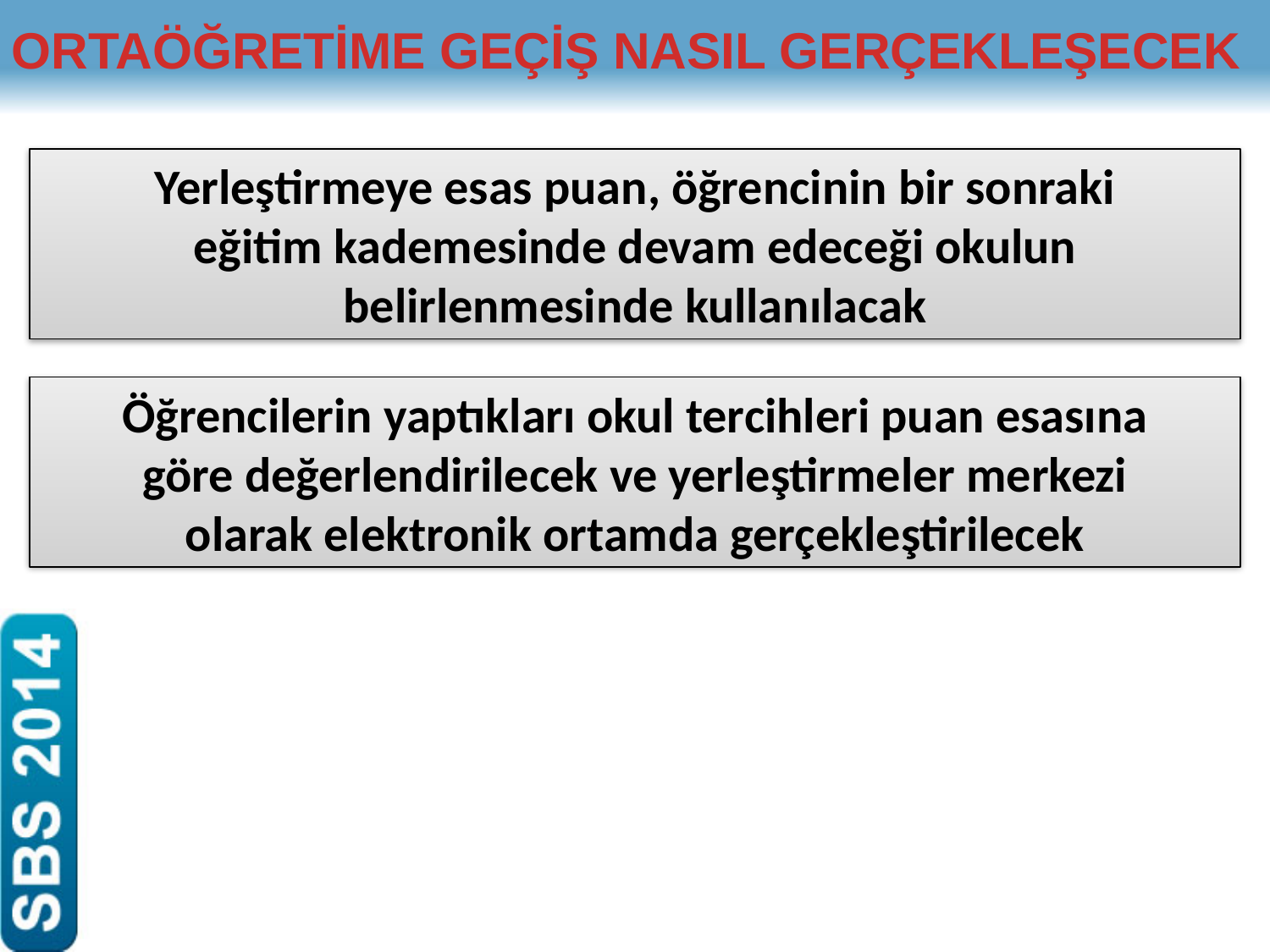

ORTAÖĞRETİME GEÇİŞ NASIL GERÇEKLEŞECEK
Yerleştirmeye esas puan, öğrencinin bir sonraki
eğitim kademesinde devam edeceği okulun
belirlenmesinde kullanılacak
Öğrencilerin yaptıkları okul tercihleri puan esasına
göre değerlendirilecek ve yerleştirmeler merkezi
olarak elektronik ortamda gerçekleştirilecek